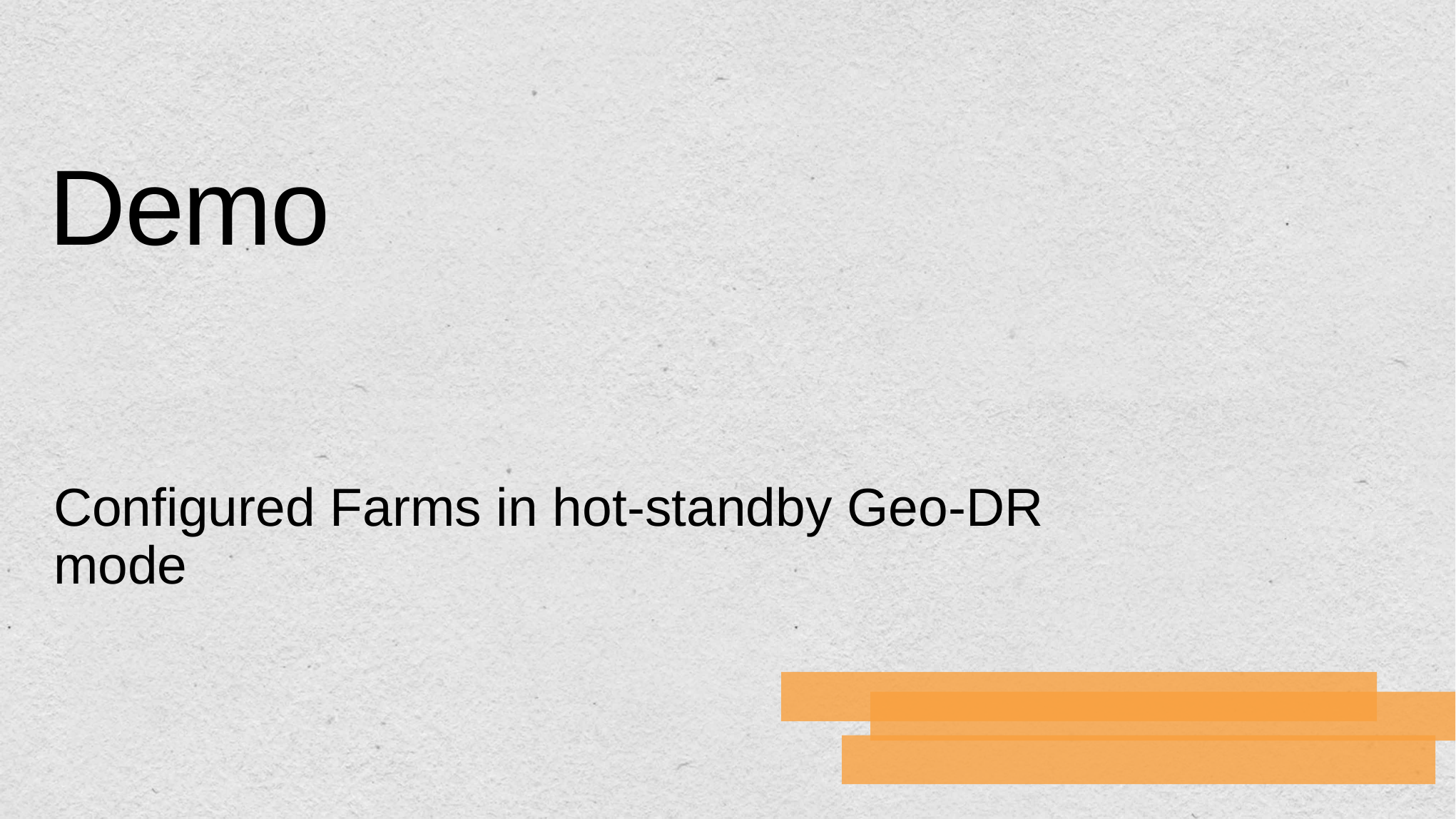

# Demo
Configured Farms in hot-standby Geo-DR mode